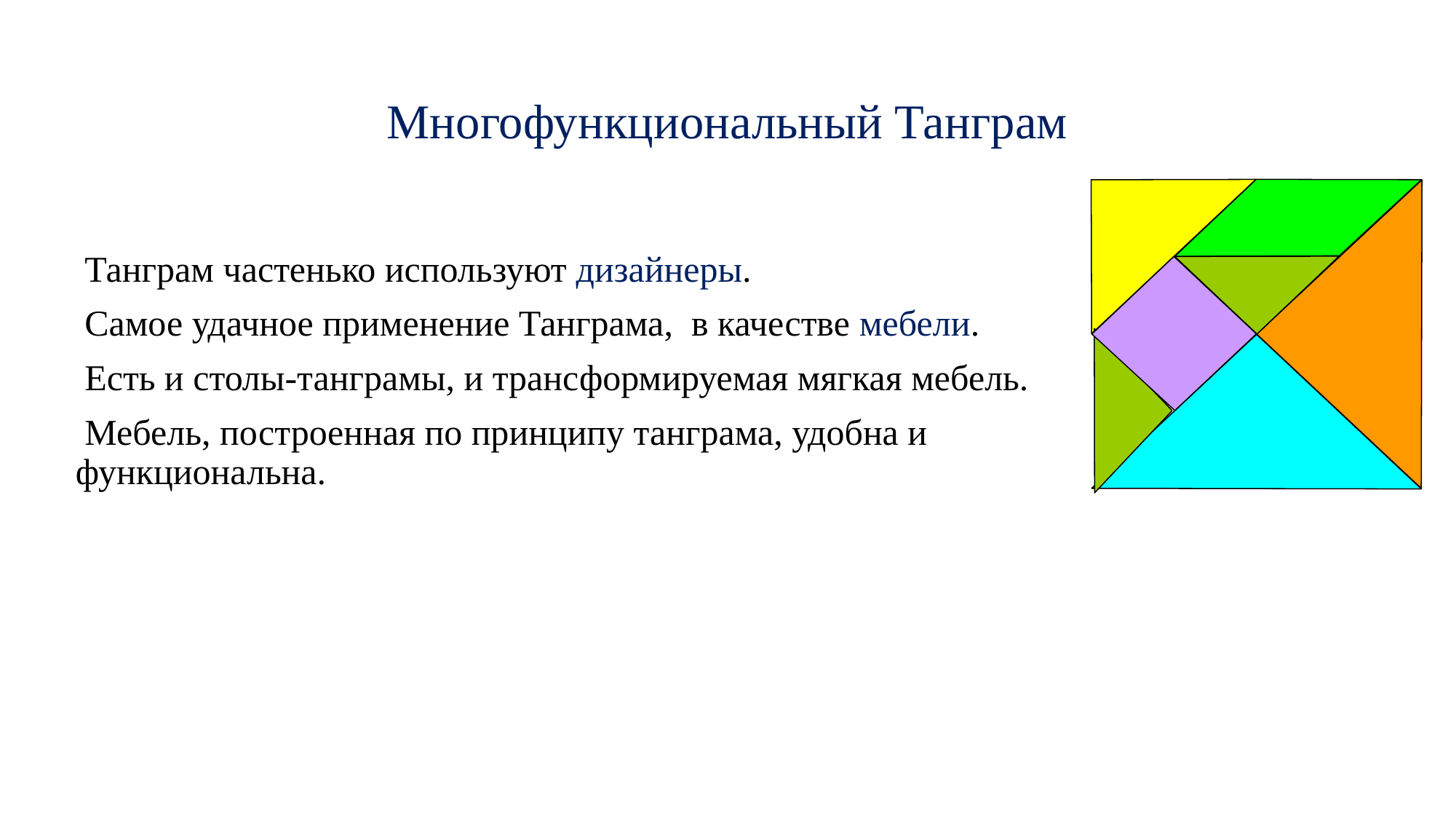

# Многофункциональный Танграм

    Танграм частенько используют дизайнеры.
    Самое удачное применение Танграма,  в качестве мебели.
    Есть и столы-танграмы, и трансформируемая мягкая мебель.
    Мебель, построенная по принципу танграма, удобна и функциональна.